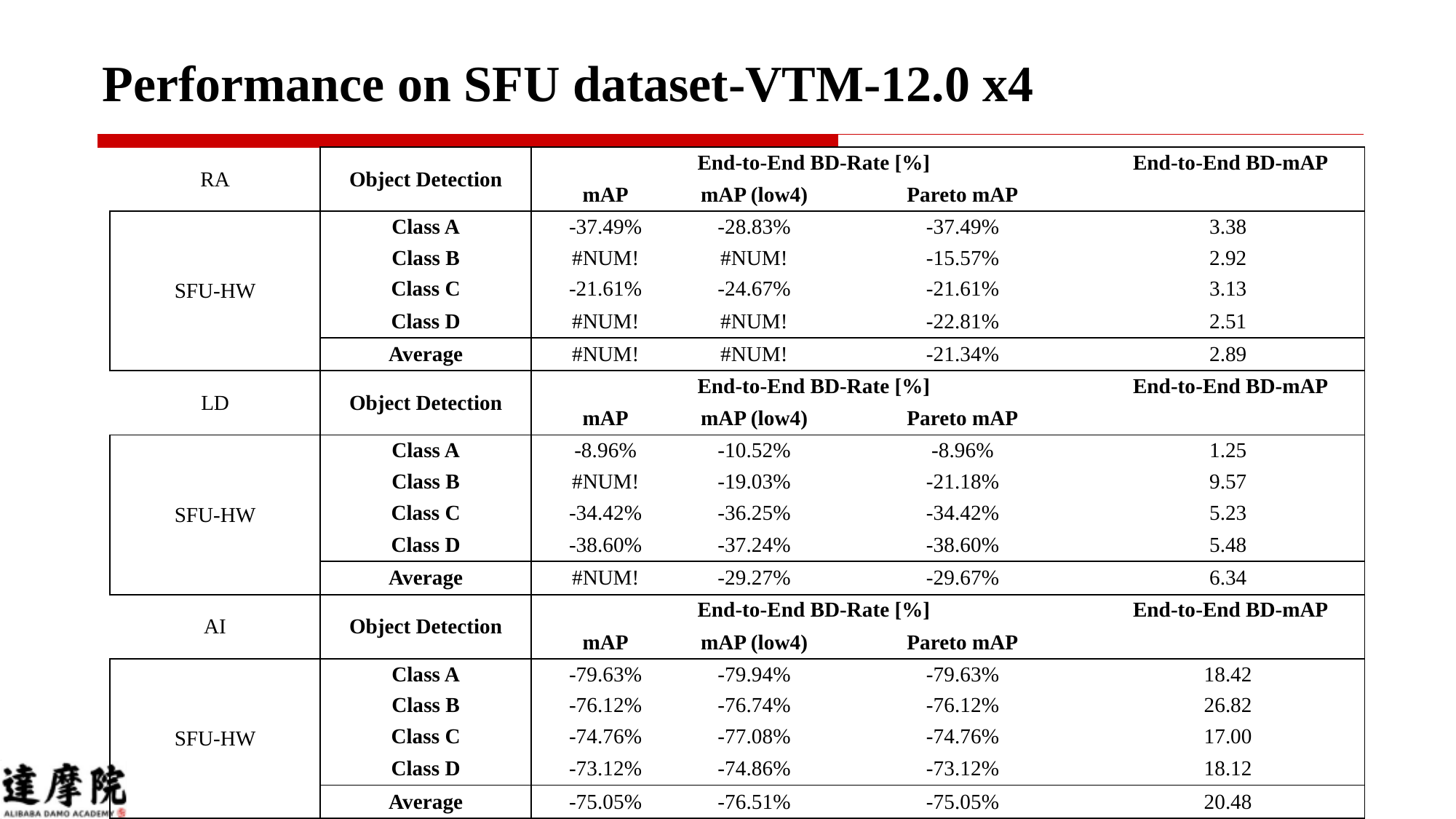

# Performance on SFU dataset-VTM-12.0 x4
| RA | Object Detection | End-to-End BD-Rate [%] |  |  | End-to-End BD-mAP |
| --- | --- | --- | --- | --- | --- |
|  |  | mAP | mAP (low4) | Pareto mAP |  |
| SFU-HW | Class A | -37.49% | -28.83% | -37.49% | 3.38 |
|  | Class B | #NUM! | #NUM! | -15.57% | 2.92 |
|  | Class C | -21.61% | -24.67% | -21.61% | 3.13 |
|  | Class D | #NUM! | #NUM! | -22.81% | 2.51 |
|  | Average | #NUM! | #NUM! | -21.34% | 2.89 |
| LD | Object Detection | End-to-End BD-Rate [%] |  |  | End-to-End BD-mAP |
|  |  | mAP | mAP (low4) | Pareto mAP |  |
| SFU-HW | Class A | -8.96% | -10.52% | -8.96% | 1.25 |
|  | Class B | #NUM! | -19.03% | -21.18% | 9.57 |
|  | Class C | -34.42% | -36.25% | -34.42% | 5.23 |
|  | Class D | -38.60% | -37.24% | -38.60% | 5.48 |
|  | Average | #NUM! | -29.27% | -29.67% | 6.34 |
| AI | Object Detection | End-to-End BD-Rate [%] |  |  | End-to-End BD-mAP |
|  |  | mAP | mAP (low4) | Pareto mAP |  |
| SFU-HW | Class A | -79.63% | -79.94% | -79.63% | 18.42 |
|  | Class B | -76.12% | -76.74% | -76.12% | 26.82 |
|  | Class C | -74.76% | -77.08% | -74.76% | 17.00 |
|  | Class D | -73.12% | -74.86% | -73.12% | 18.12 |
|  | Average | -75.05% | -76.51% | -75.05% | 20.48 |